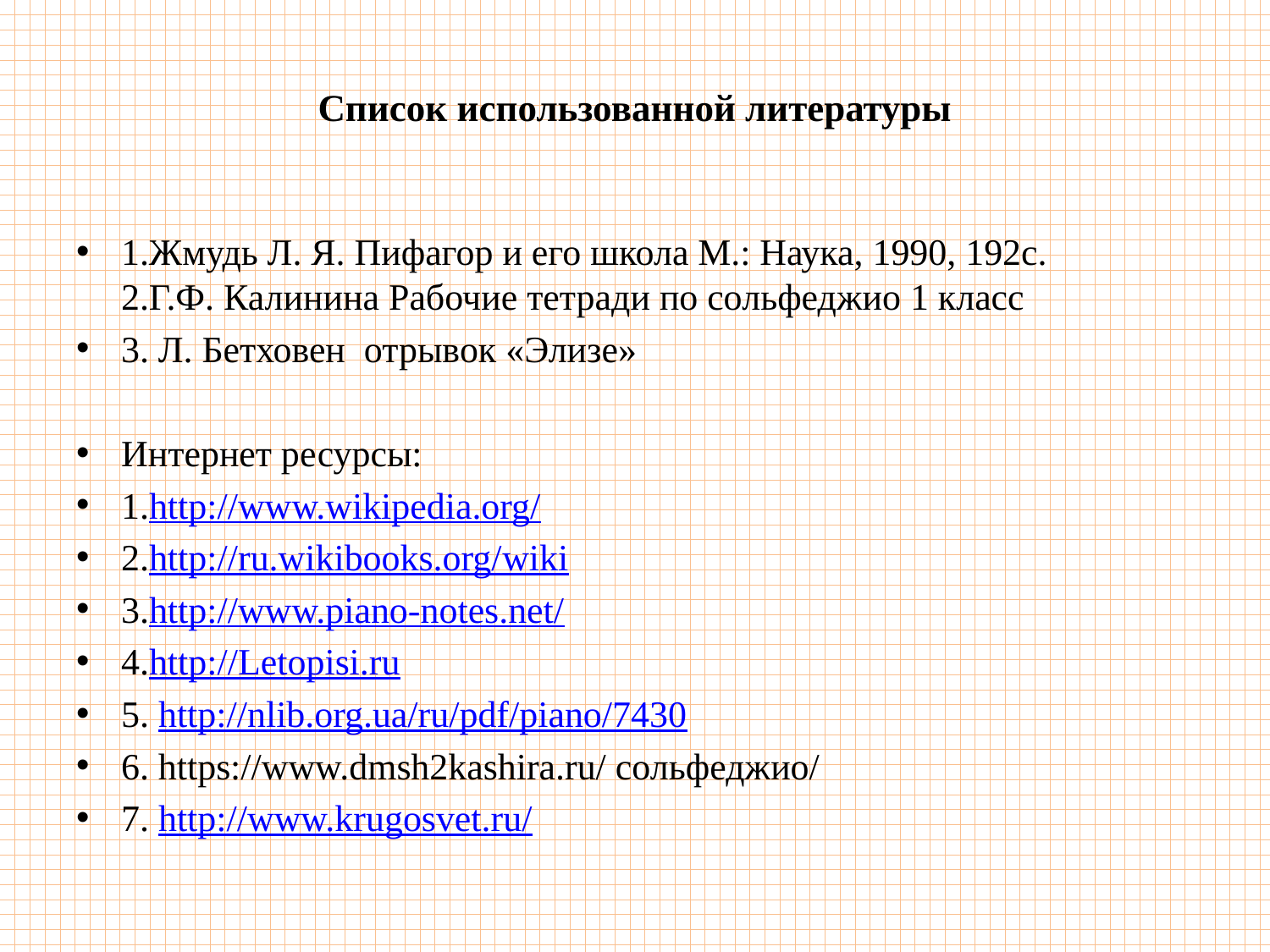

# Список использованной литературы
1.Жмудь Л. Я. Пифагор и его школа М.: Наука, 1990, 192с.
2.Г.Ф. Калинина Рабочие тетради по сольфеджио 1 класс
3. Л. Бетховен  отрывок «Элизе»

Интернет ресурсы:
1.http://www.wikipedia.org/
2.http://ru.wikibooks.org/wiki
3.http://www.piano-notes.net/
4.http://Letopisi.ru
5. http://nlib.org.ua/ru/pdf/piano/7430
6. https://www.dmsh2kashira.ru/ сольфеджио/
7. http://www.krugosvet.ru/